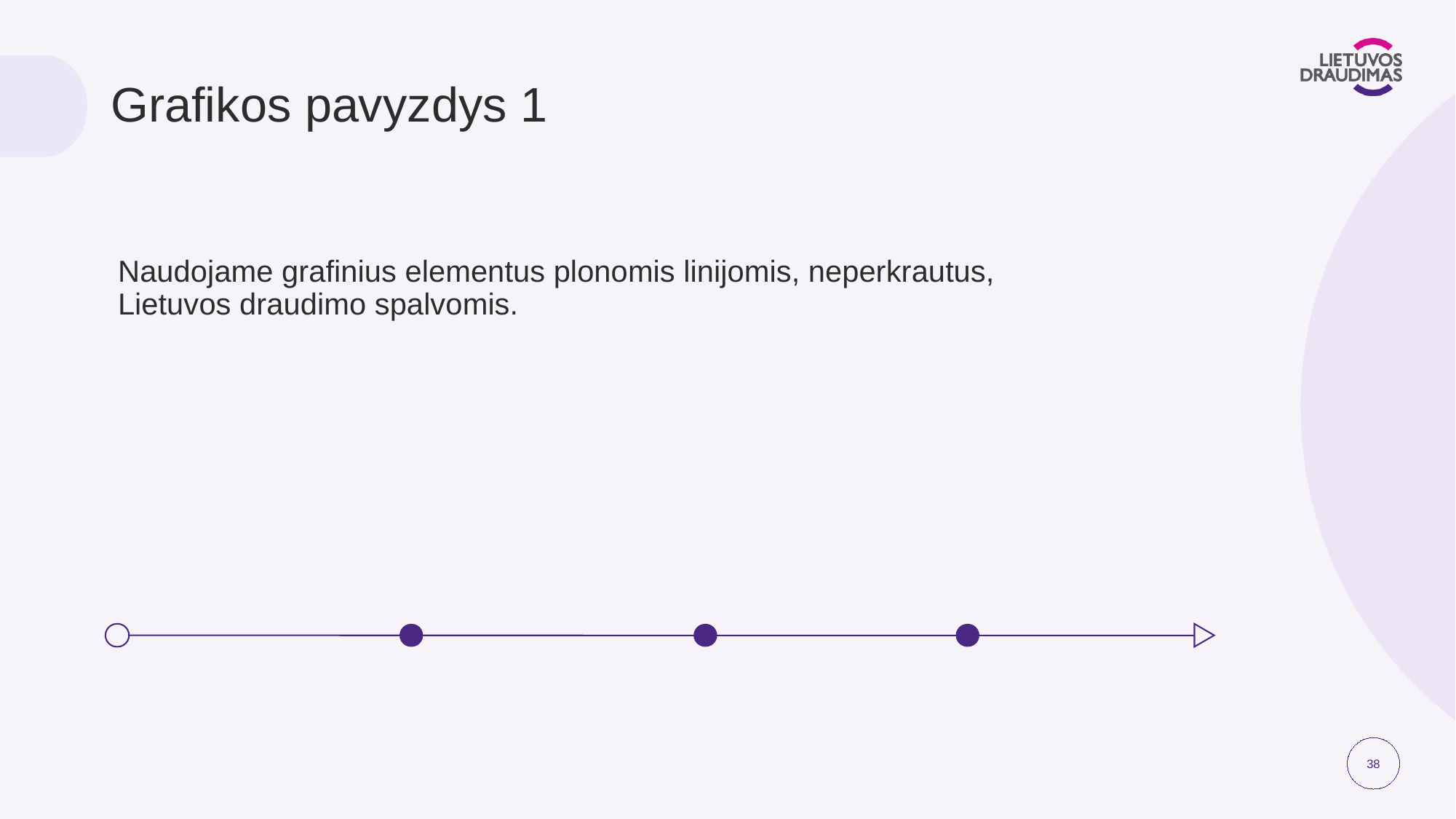

# Grafikos pavyzdys 1
Naudojame grafinius elementus plonomis linijomis, neperkrautus, Lietuvos draudimo spalvomis.
38